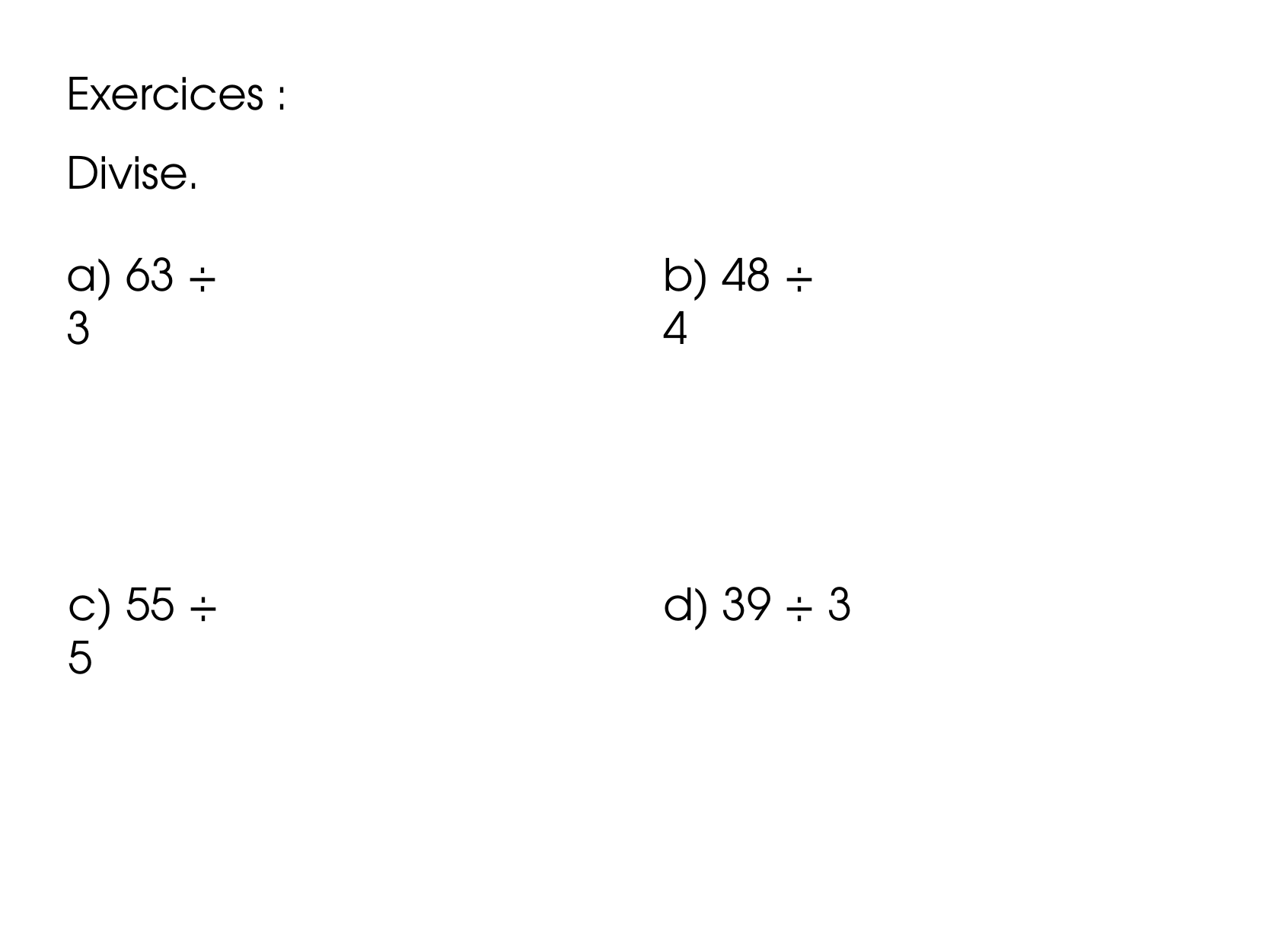

Exercices :
Divise.
a) 63 ÷ 3
b) 48 ÷ 4
c) 55 ÷ 5
d) 39 ÷ 3